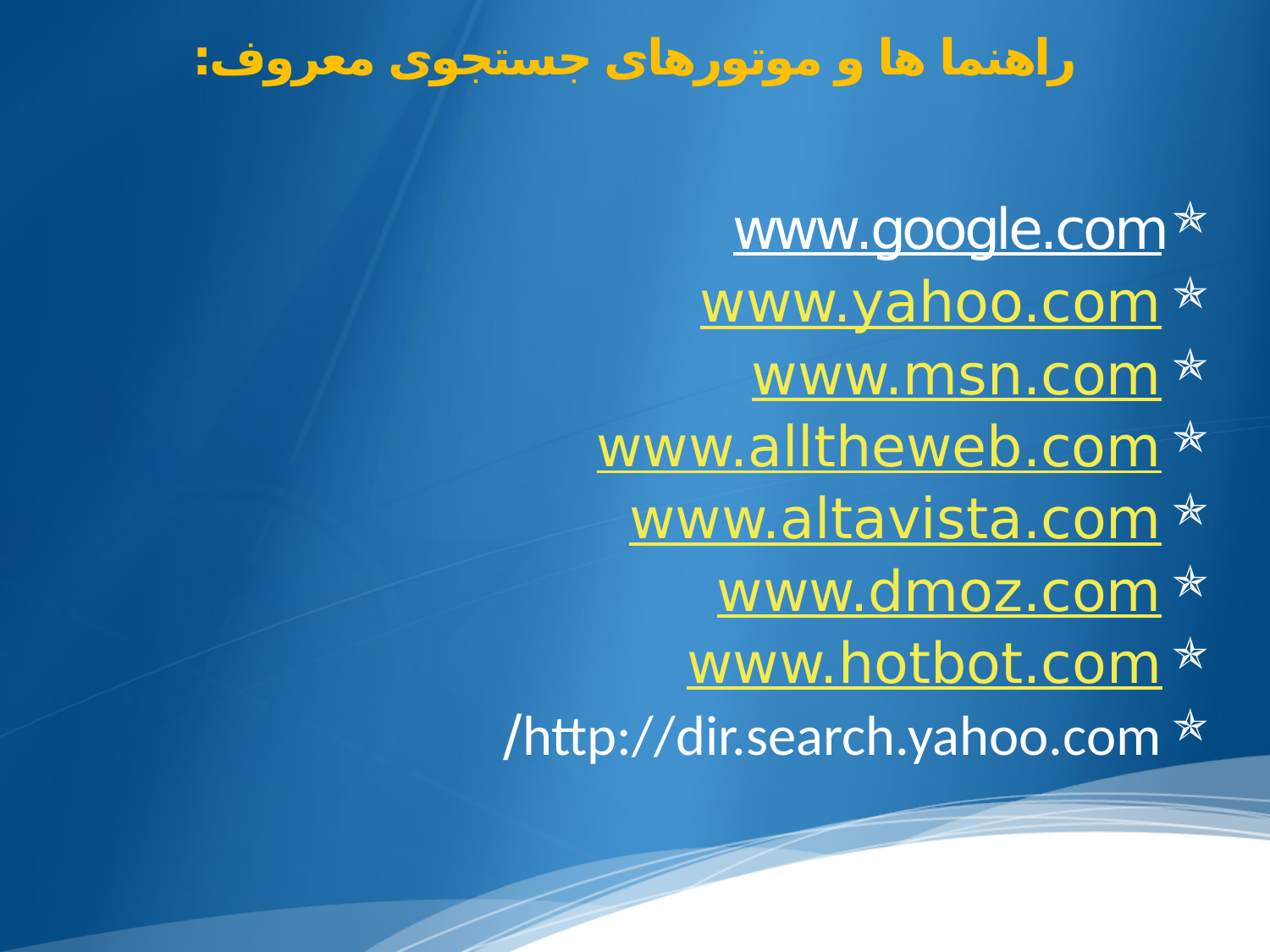

# راهنما ها و موتورهای جستجوی معروف:
www.google.com
www.yahoo.com
www.msn.com
www.alltheweb.com
www.altavista.com
www.dmoz.com
www.hotbot.com
http://dir.search.yahoo.com/